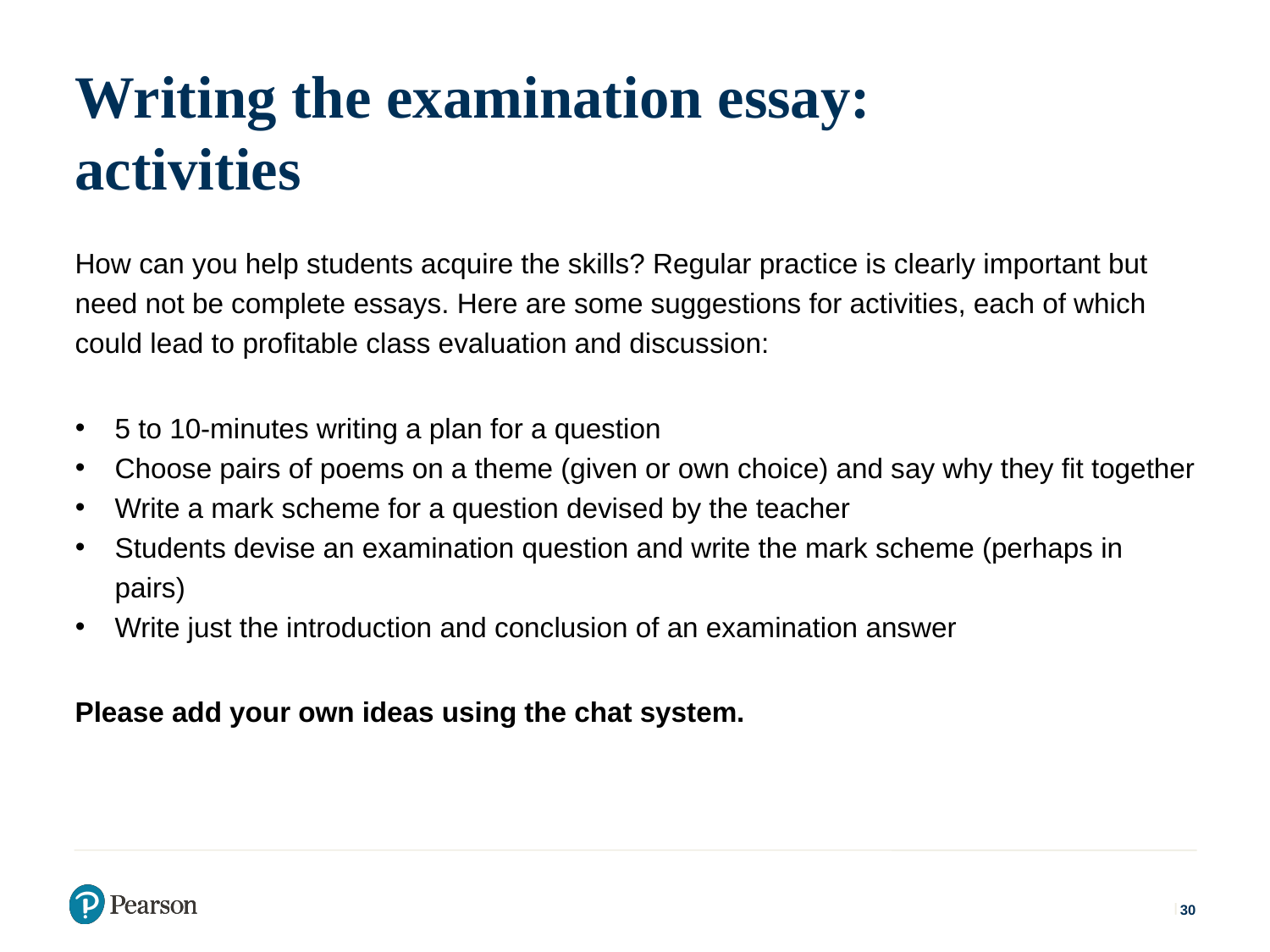

Writing the examination essay: activities

How can you help students acquire the skills? Regular practice is clearly important but need not be complete essays. Here are some suggestions for activities, each of which could lead to profitable class evaluation and discussion:

5 to 10-minutes writing a plan for a question
Choose pairs of poems on a theme (given or own choice) and say why they fit together
Write a mark scheme for a question devised by the teacher
Students devise an examination question and write the mark scheme (perhaps in pairs)
Write just the introduction and conclusion of an examination answer

Please add your own ideas using the chat system.
30